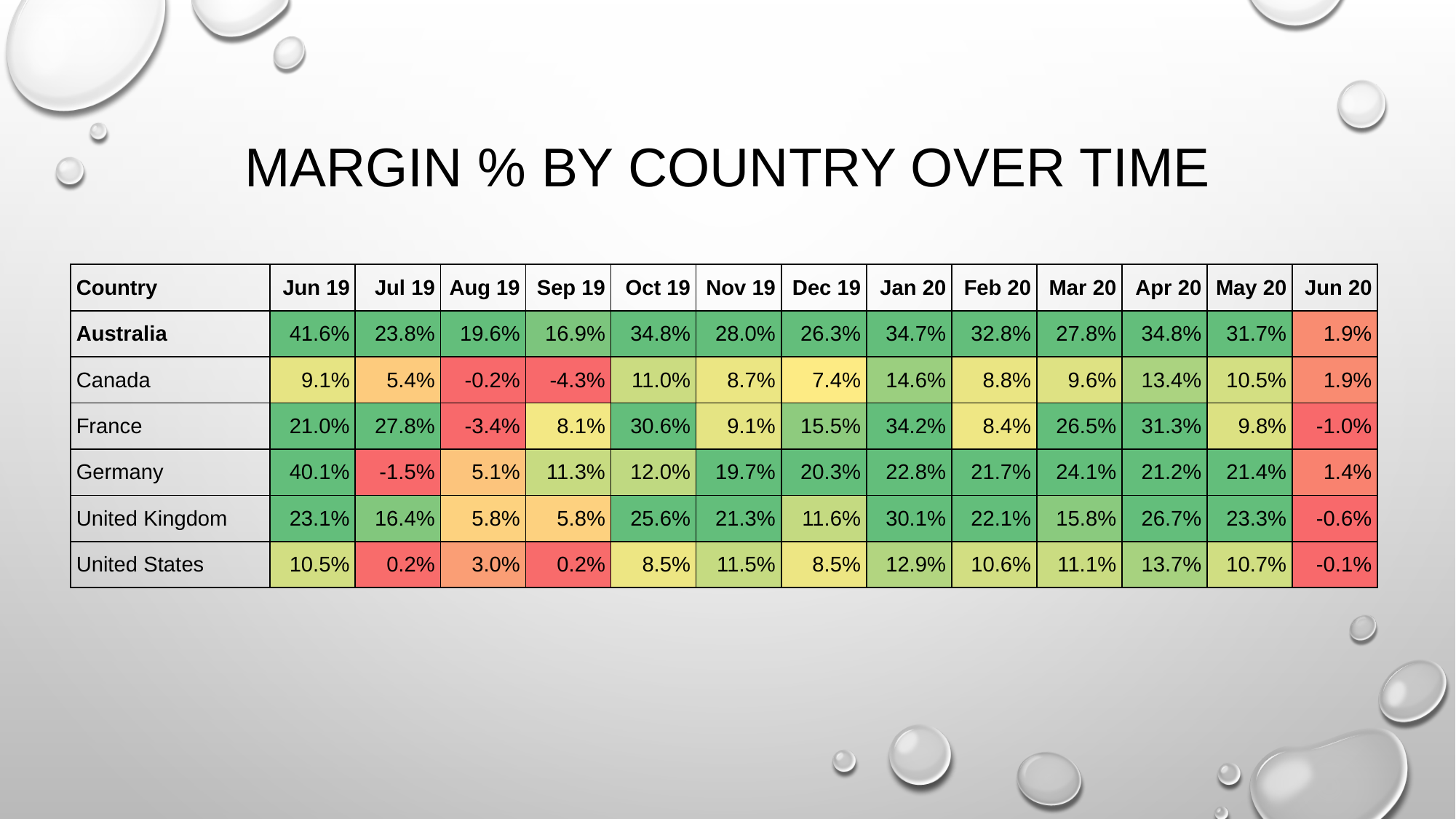

# Margin % by Country Over time
| Country | Jun 19 | Jul 19 | Aug 19 | Sep 19 | Oct 19 | Nov 19 | Dec 19 | Jan 20 | Feb 20 | Mar 20 | Apr 20 | May 20 | Jun 20 |
| --- | --- | --- | --- | --- | --- | --- | --- | --- | --- | --- | --- | --- | --- |
| Australia | 41.6% | 23.8% | 19.6% | 16.9% | 34.8% | 28.0% | 26.3% | 34.7% | 32.8% | 27.8% | 34.8% | 31.7% | 1.9% |
| Canada | 9.1% | 5.4% | -0.2% | -4.3% | 11.0% | 8.7% | 7.4% | 14.6% | 8.8% | 9.6% | 13.4% | 10.5% | 1.9% |
| France | 21.0% | 27.8% | -3.4% | 8.1% | 30.6% | 9.1% | 15.5% | 34.2% | 8.4% | 26.5% | 31.3% | 9.8% | -1.0% |
| Germany | 40.1% | -1.5% | 5.1% | 11.3% | 12.0% | 19.7% | 20.3% | 22.8% | 21.7% | 24.1% | 21.2% | 21.4% | 1.4% |
| United Kingdom | 23.1% | 16.4% | 5.8% | 5.8% | 25.6% | 21.3% | 11.6% | 30.1% | 22.1% | 15.8% | 26.7% | 23.3% | -0.6% |
| United States | 10.5% | 0.2% | 3.0% | 0.2% | 8.5% | 11.5% | 8.5% | 12.9% | 10.6% | 11.1% | 13.7% | 10.7% | -0.1% |